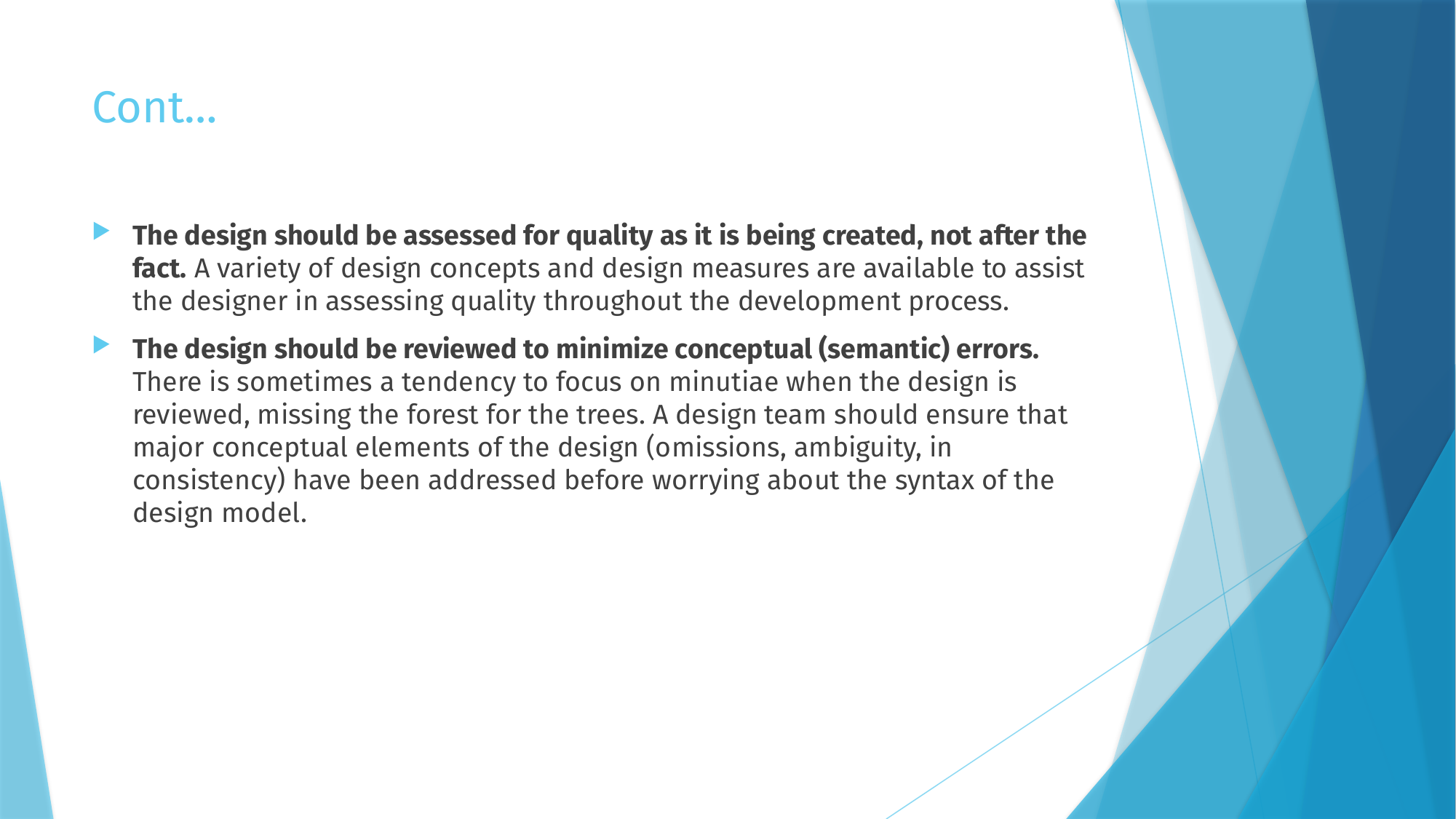

# Cont…
The design should be assessed for quality as it is being created, not after the fact. A variety of design concepts and design measures are available to assist the designer in assessing quality throughout the development process.
The design should be reviewed to minimize conceptual (semantic) errors. There is sometimes a tendency to focus on minutiae when the design is reviewed, missing the forest for the trees. A design team should ensure that major conceptual elements of the design (omissions, ambiguity, in consistency) have been addressed before worrying about the syntax of the design model.